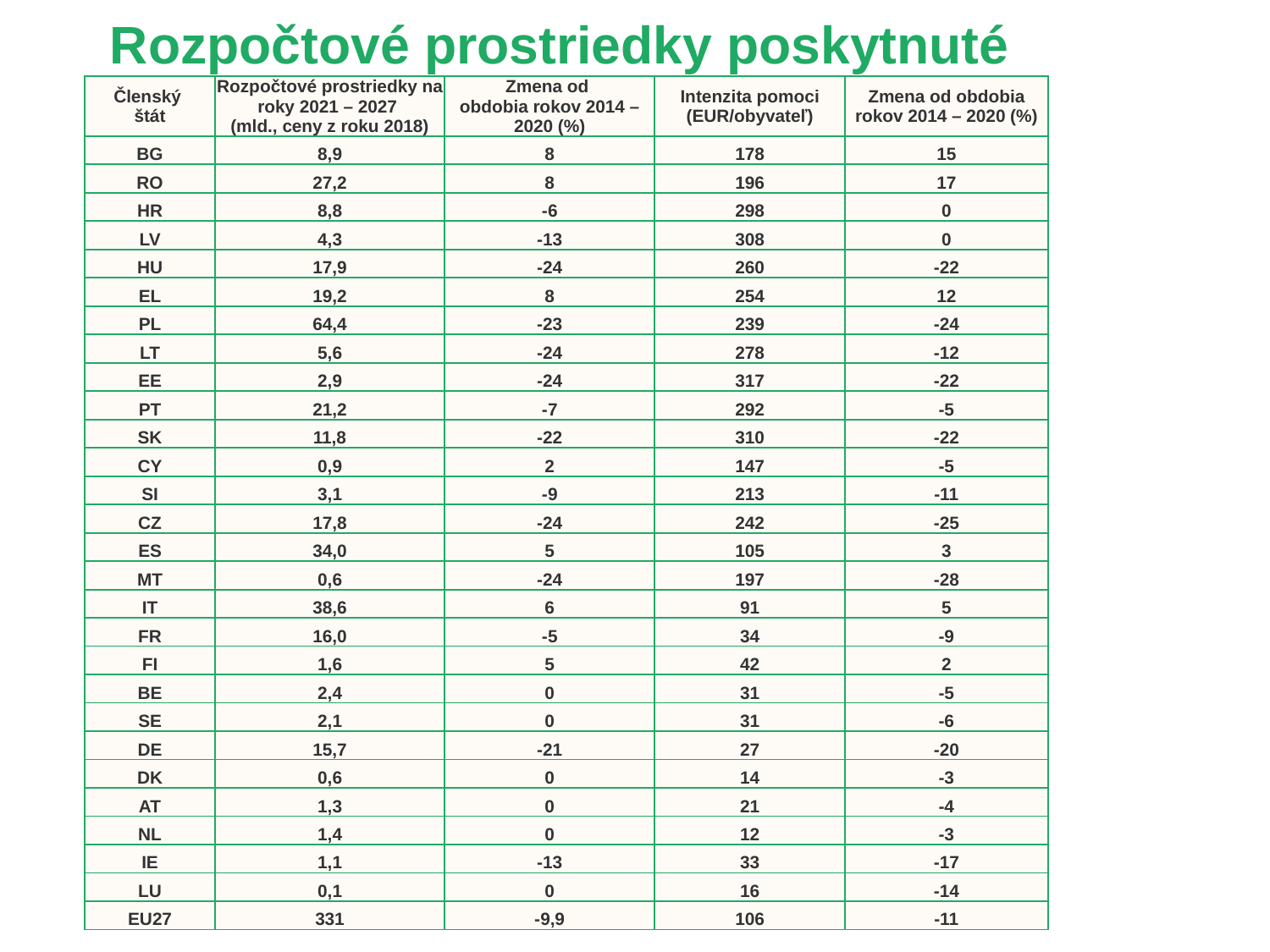

Rozpočtové prostriedky poskytnuté členskými štátmi
| Členský štát | Rozpočtové prostriedky na roky 2021 – 2027 (mld., ceny z roku 2018) | Zmena od obdobia rokov 2014 – 2020 (%) | Intenzita pomoci (EUR/obyvateľ) | Zmena od obdobia rokov 2014 – 2020 (%) |
| --- | --- | --- | --- | --- |
| BG | 8,9 | 8 | 178 | 15 |
| RO | 27,2 | 8 | 196 | 17 |
| HR | 8,8 | -6 | 298 | 0 |
| LV | 4,3 | -13 | 308 | 0 |
| HU | 17,9 | -24 | 260 | -22 |
| EL | 19,2 | 8 | 254 | 12 |
| PL | 64,4 | -23 | 239 | -24 |
| LT | 5,6 | -24 | 278 | -12 |
| EE | 2,9 | -24 | 317 | -22 |
| PT | 21,2 | -7 | 292 | -5 |
| SK | 11,8 | -22 | 310 | -22 |
| CY | 0,9 | 2 | 147 | -5 |
| SI | 3,1 | -9 | 213 | -11 |
| CZ | 17,8 | -24 | 242 | -25 |
| ES | 34,0 | 5 | 105 | 3 |
| MT | 0,6 | -24 | 197 | -28 |
| IT | 38,6 | 6 | 91 | 5 |
| FR | 16,0 | -5 | 34 | -9 |
| FI | 1,6 | 5 | 42 | 2 |
| BE | 2,4 | 0 | 31 | -5 |
| SE | 2,1 | 0 | 31 | -6 |
| DE | 15,7 | -21 | 27 | -20 |
| DK | 0,6 | 0 | 14 | -3 |
| AT | 1,3 | 0 | 21 | -4 |
| NL | 1,4 | 0 | 12 | -3 |
| IE | 1,1 | -13 | 33 | -17 |
| LU | 0,1 | 0 | 16 | -14 |
| EU27 | 331 | -9,9 | 106 | -11 |